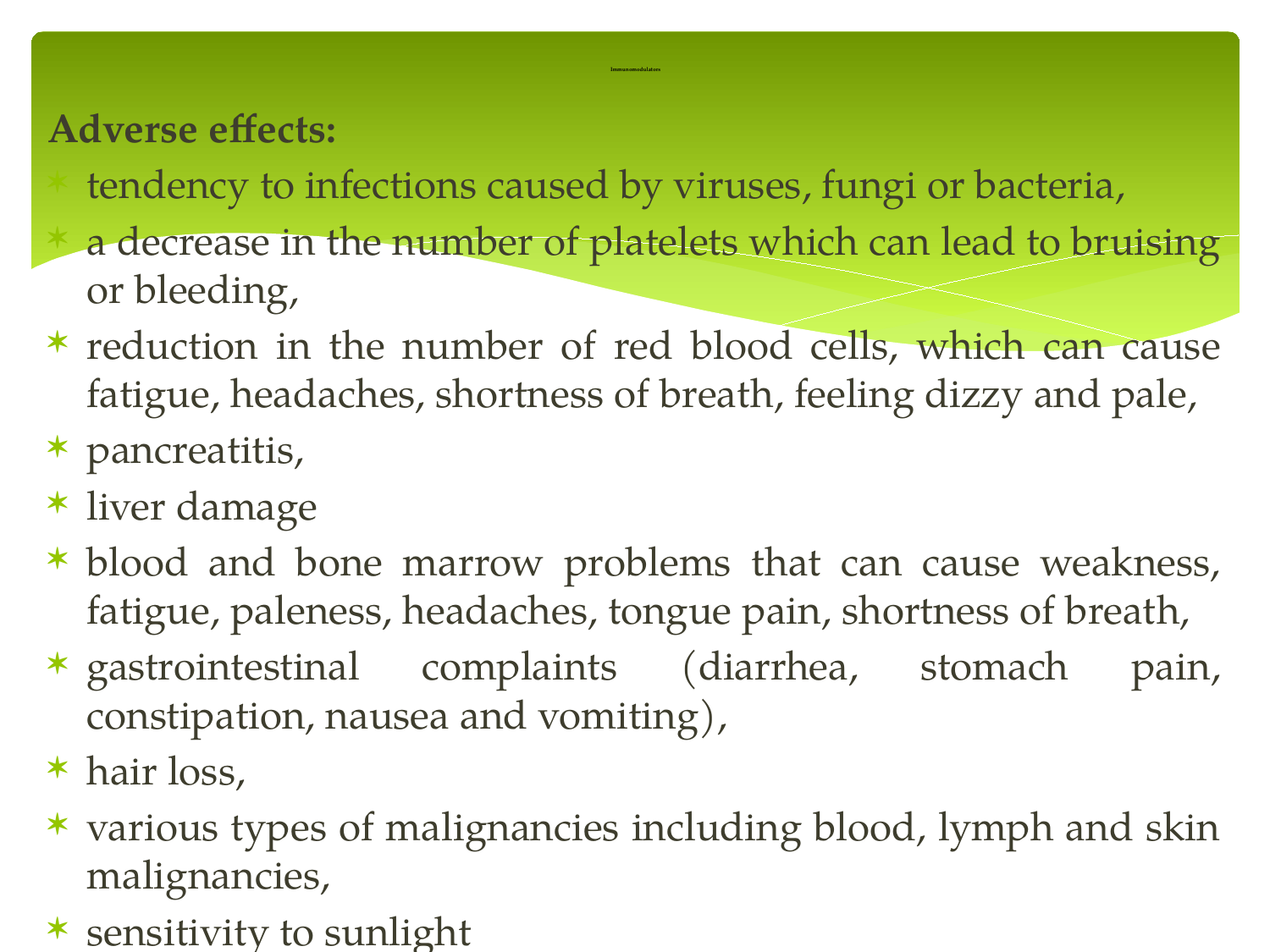

# Immunomodulators
Adverse effects:
tendency to infections caused by viruses, fungi or bacteria,
a decrease in the number of platelets which can lead to bruising or bleeding,
reduction in the number of red blood cells, which can cause fatigue, headaches, shortness of breath, feeling dizzy and pale,
pancreatitis,
liver damage
blood and bone marrow problems that can cause weakness, fatigue, paleness, headaches, tongue pain, shortness of breath,
gastrointestinal complaints (diarrhea, stomach pain, constipation, nausea and vomiting),
hair loss,
various types of malignancies including blood, lymph and skin malignancies,
sensitivity to sunlight